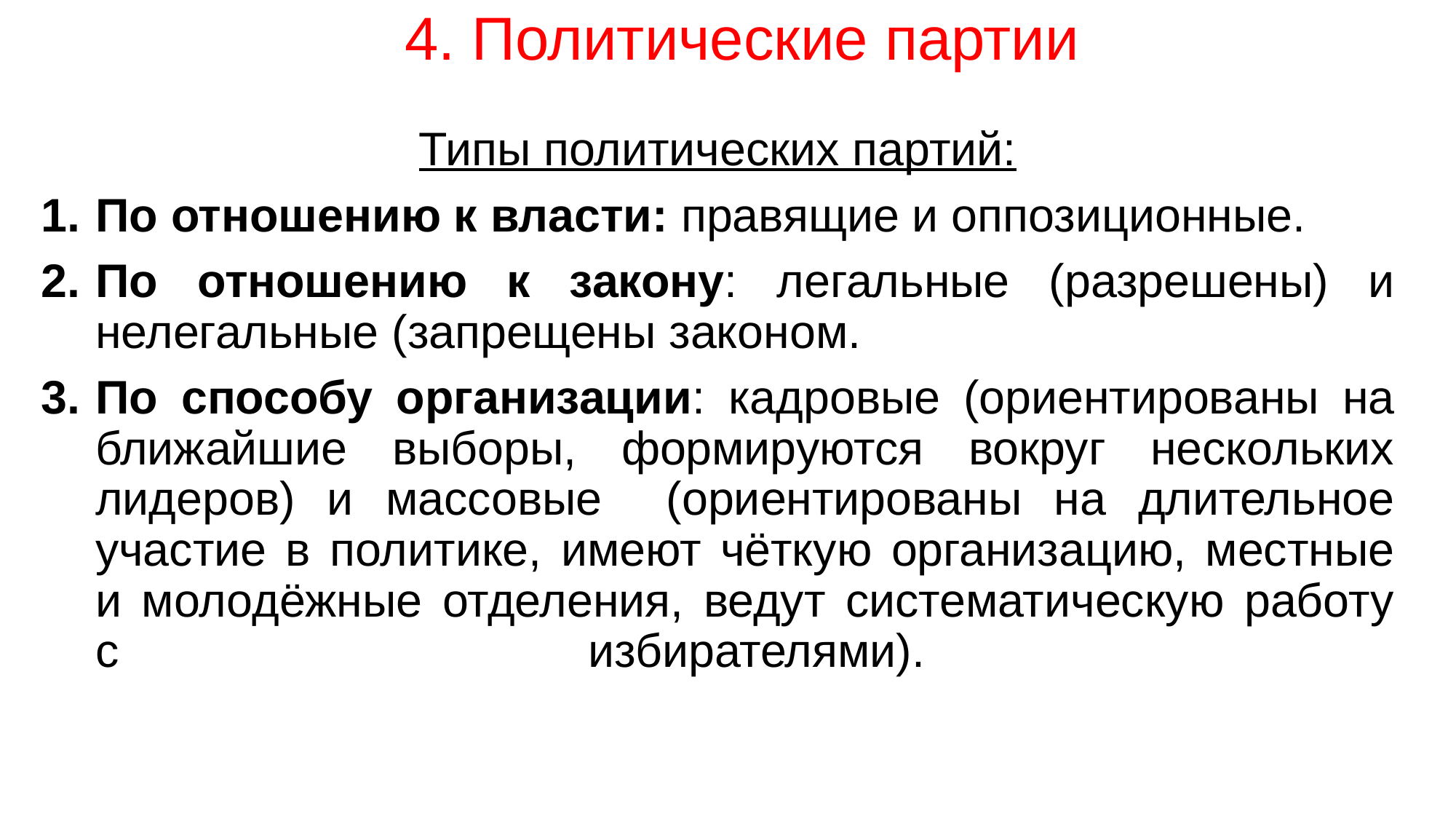

# 4. Политические партии
Типы политических партий:
По отношению к власти: правящие и оппозиционные.
По отношению к закону: легальные (разрешены) и нелегальные (запрещены законом.
По способу организации: кадровые (ориентированы на ближайшие выборы, формируются вокруг нескольких лидеров) и массовые  (ориентированы на длительное участие в политике, имеют чёткую организацию, местные и молодёжные отделения, ведут систематическую работу с избирателями).